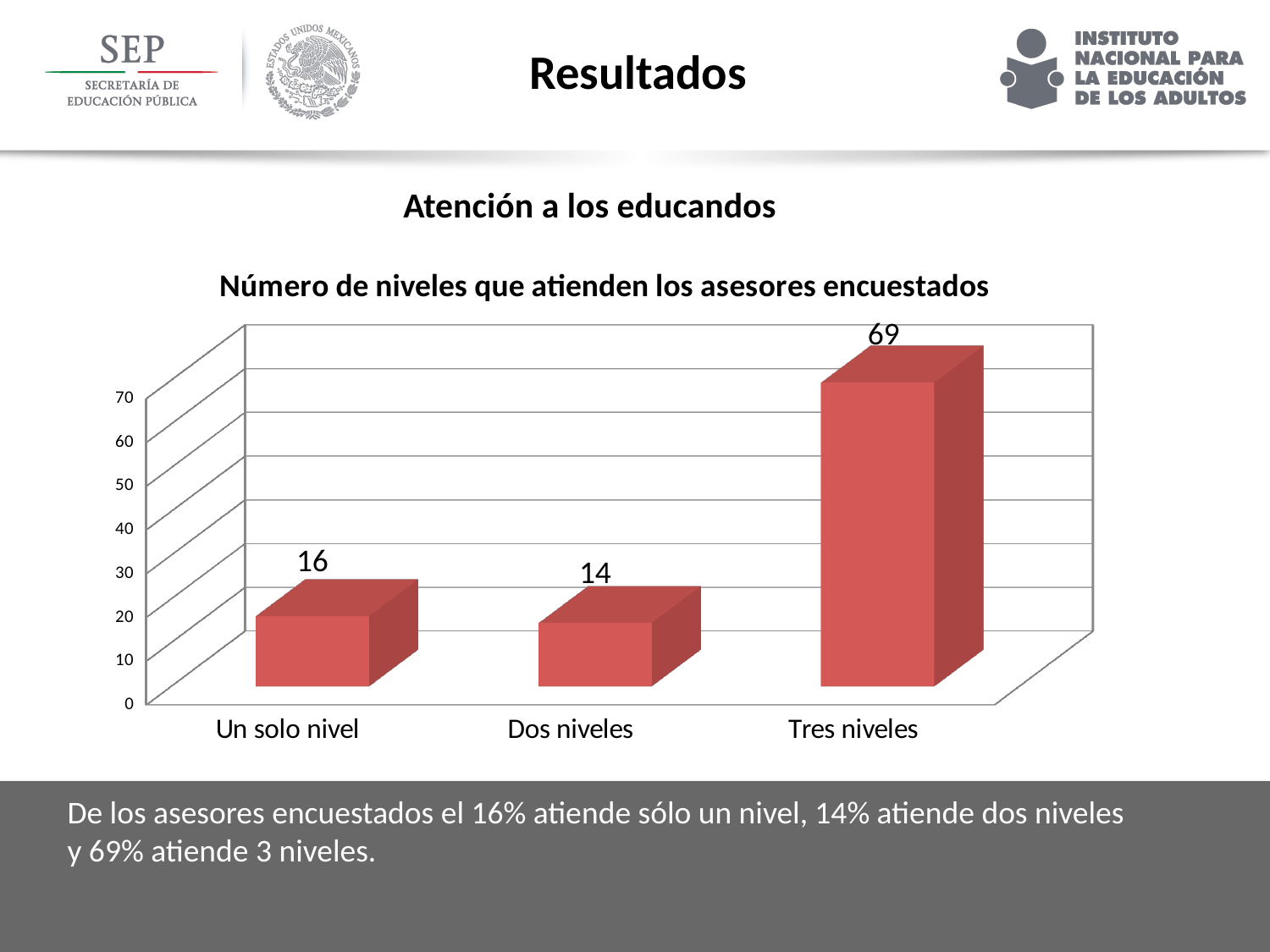

Resultados
Atención a los educandos

[unsupported chart]

De los asesores encuestados el 16% atiende sólo un nivel, 14% atiende dos niveles y 69% atiende 3 niveles.
6